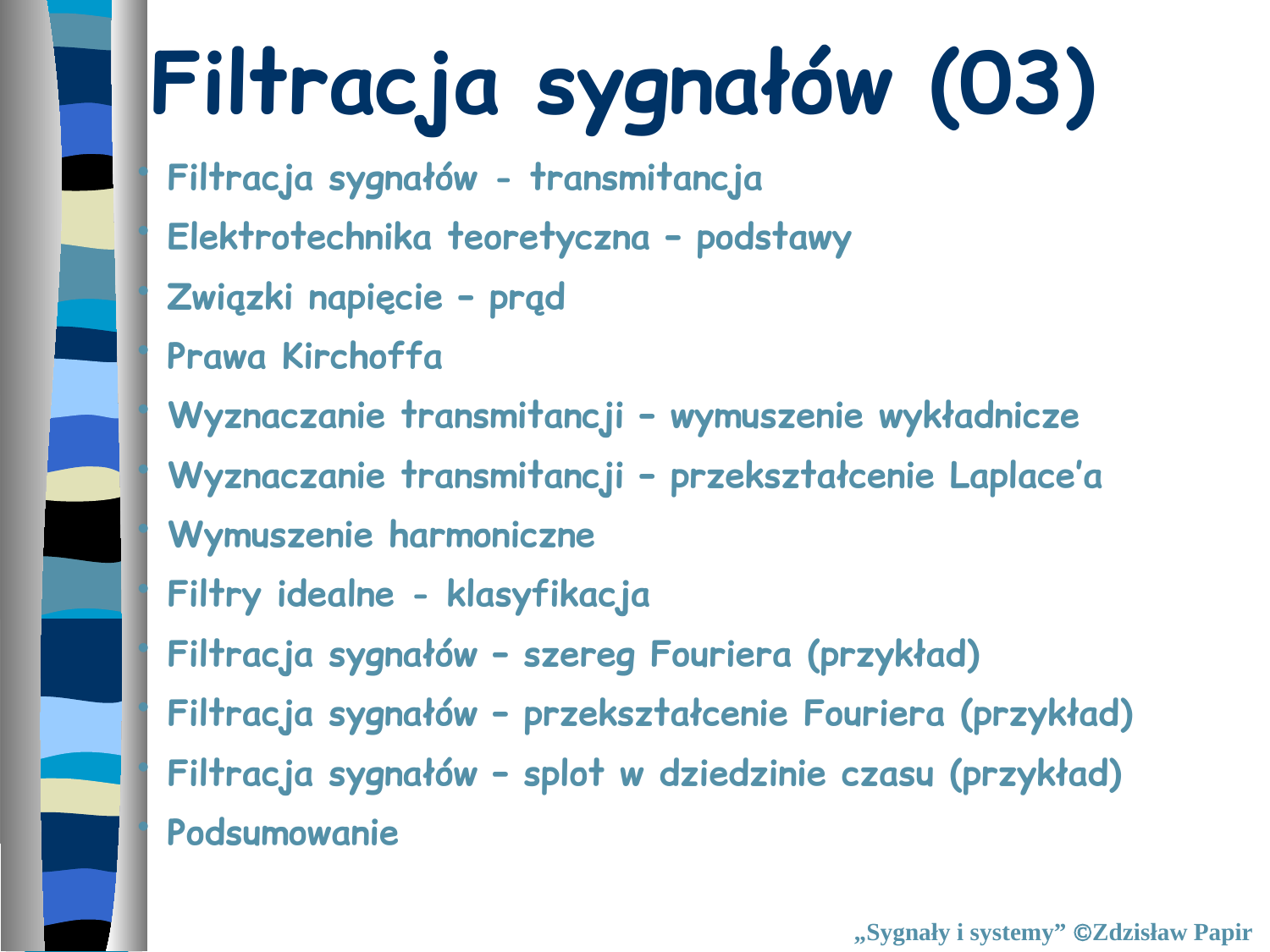

# Filtracja sygnałów (03)
Filtracja sygnałów - transmitancja
Elektrotechnika teoretyczna – podstawy
Związki napięcie – prąd
Prawa Kirchoffa
Wyznaczanie transmitancji – wymuszenie wykładnicze
Wyznaczanie transmitancji – przekształcenie Laplace’a
Wymuszenie harmoniczne
Filtry idealne - klasyfikacja
Filtracja sygnałów – szereg Fouriera (przykład)
Filtracja sygnałów – przekształcenie Fouriera (przykład)
Filtracja sygnałów – splot w dziedzinie czasu (przykład)
Podsumowanie
„Sygnały i systemy” ©Zdzisław Papir